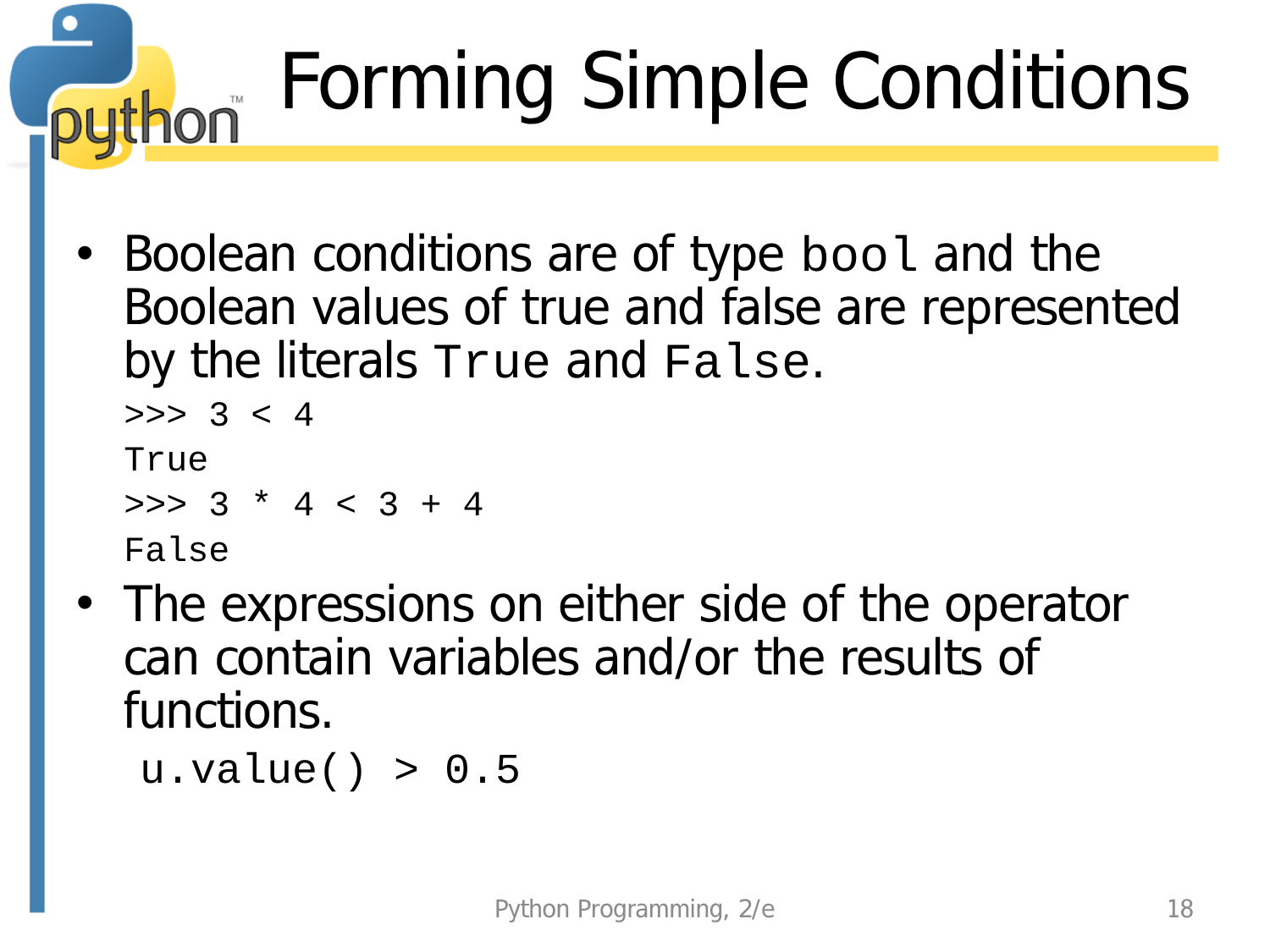

# Forming Simple Conditions
Boolean conditions are of type bool and the Boolean values of true and false are represented by the literals True and False.
	>>> 3 < 4
	True
	>>> 3 * 4 < 3 + 4
	False
The expressions on either side of the operator can contain variables and/or the results of functions.
u.value() > 0.5
Python Programming, 2/e
18